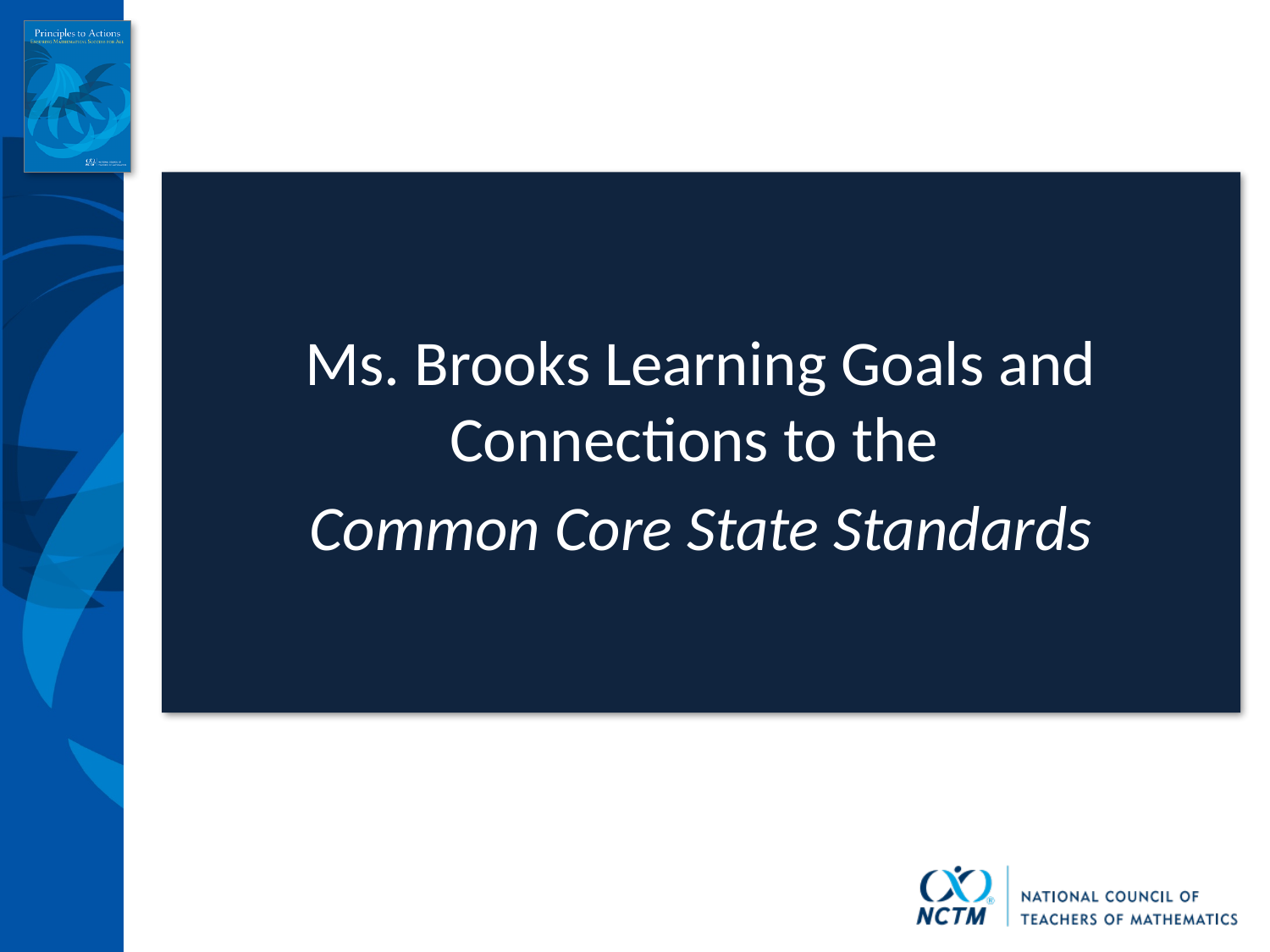

Ms. Brooks Learning Goals and Connections to the
Common Core State Standards